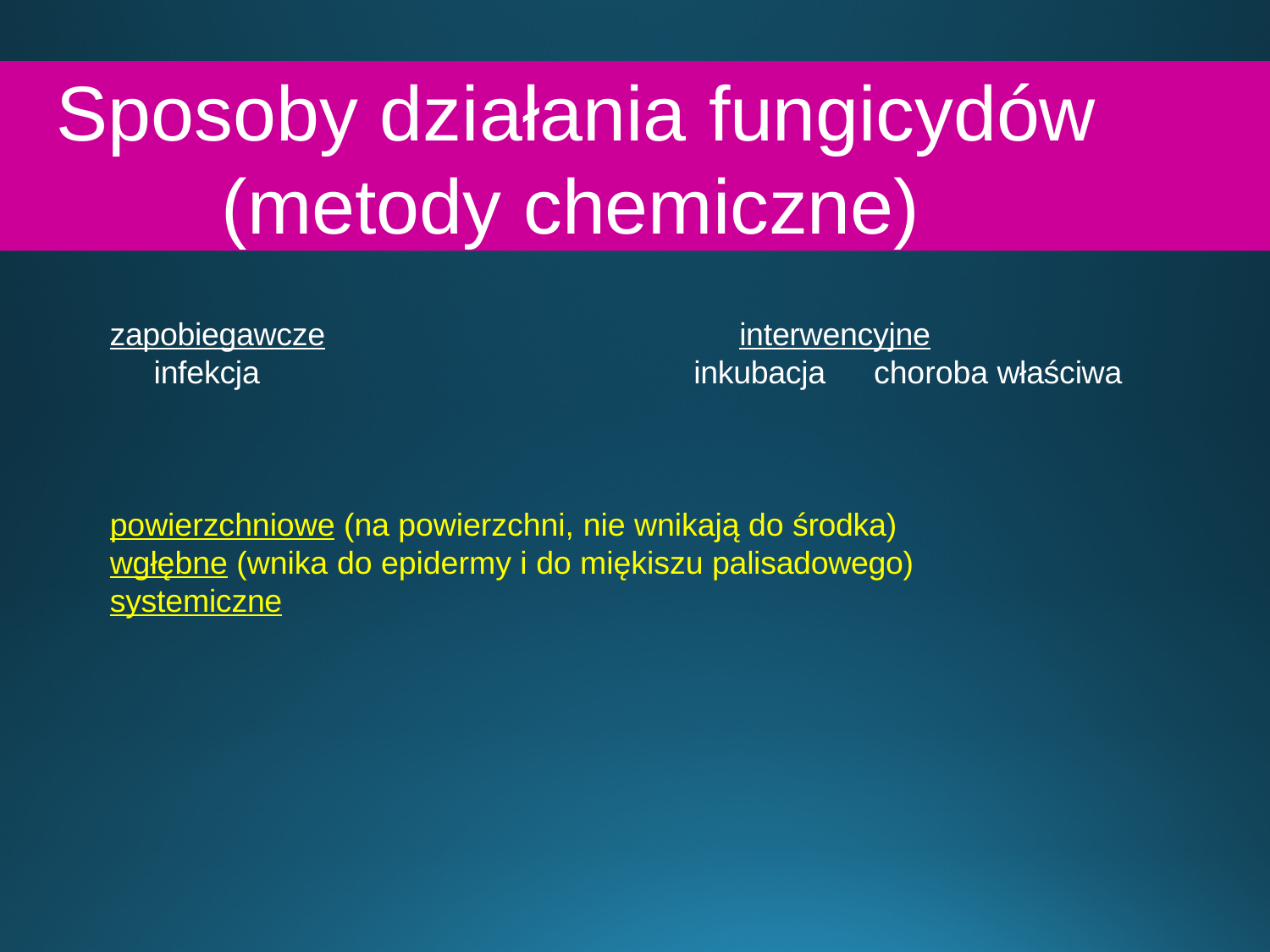

# Sposoby działania fungicydów (metody chemiczne)

zapobiegawcze infekcja
interwencyjne
inkubacja	choroba właściwa
powierzchniowe (na powierzchni, nie wnikają do środka) wgłębne (wnika do epidermy i do miękiszu palisadowego) systemiczne